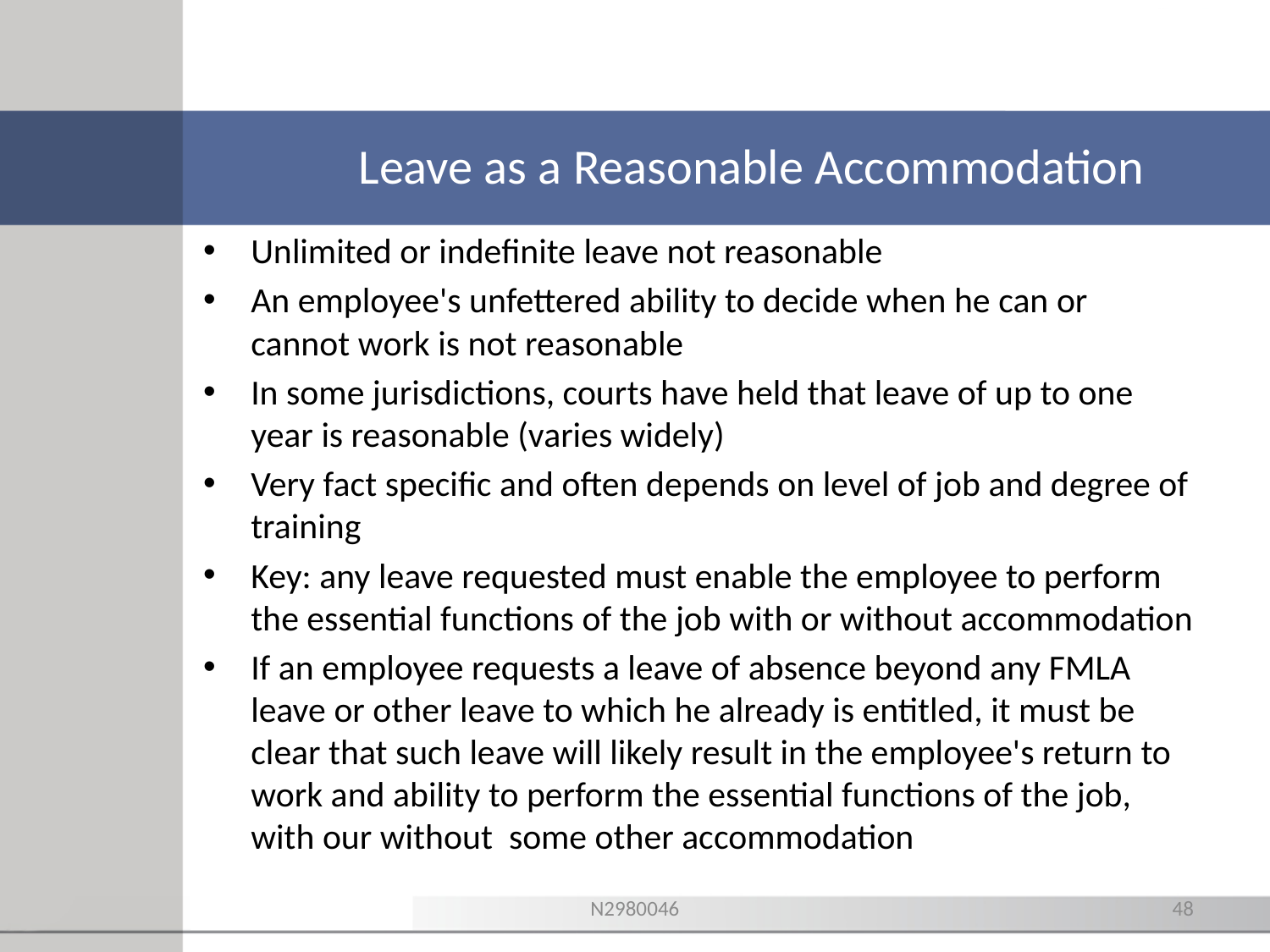

# Leave as a Reasonable Accommodation
Unlimited or indefinite leave not reasonable
An employee's unfettered ability to decide when he can or cannot work is not reasonable
In some jurisdictions, courts have held that leave of up to one year is reasonable (varies widely)
Very fact specific and often depends on level of job and degree of training
Key: any leave requested must enable the employee to perform the essential functions of the job with or without accommodation
If an employee requests a leave of absence beyond any FMLA leave or other leave to which he already is entitled, it must be clear that such leave will likely result in the employee's return to work and ability to perform the essential functions of the job, with our without  some other accommodation

N2980046
48